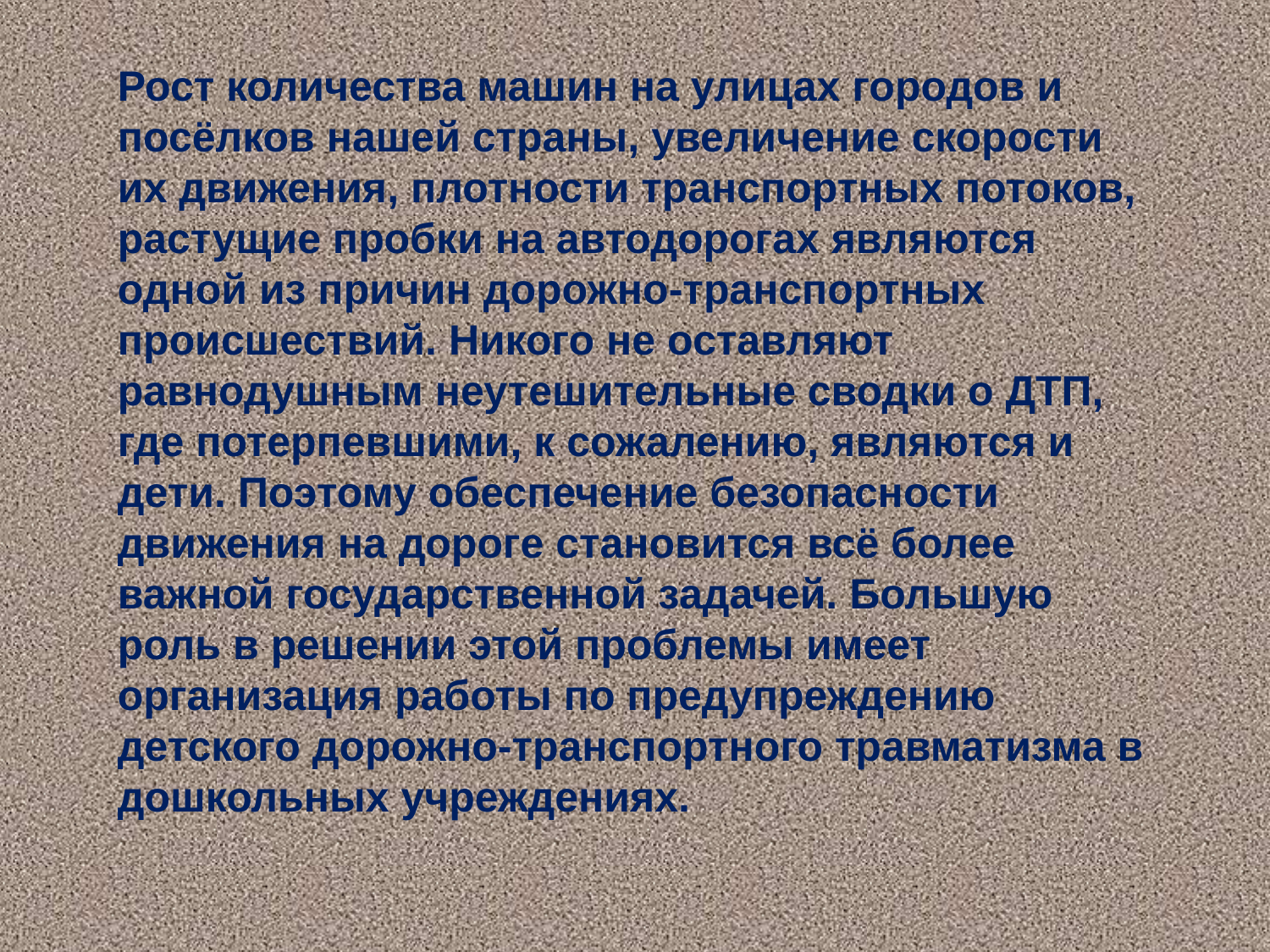

Рост количества машин на улицах городов и посёлков нашей страны, увеличение скорости их движения, плотности транспортных потоков, растущие пробки на автодорогах являются одной из причин дорожно-транспортных происшествий. Никого не оставляют равнодушным неутешительные сводки о ДТП, где потерпевшими, к сожалению, являются и дети. Поэтому обеспечение безопасности движения на дороге становится всё более важной государственной задачей. Большую роль в решении этой проблемы имеет организация работы по предупреждению детского дорожно-транспортного травматизма в дошкольных учреждениях.